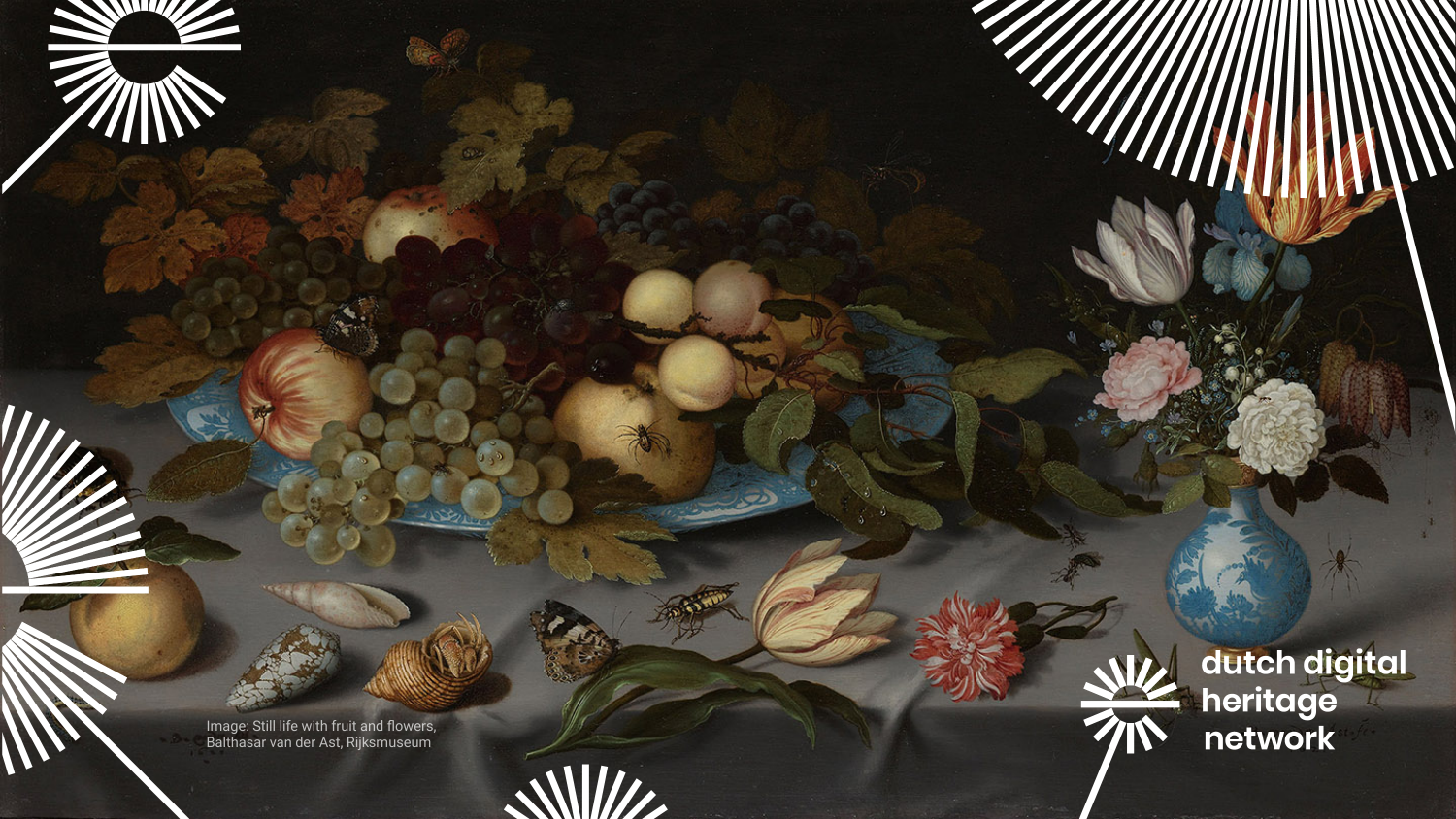

#

Image: Still life with fruit and flowers,
Balthasar van der Ast, Rijksmuseum